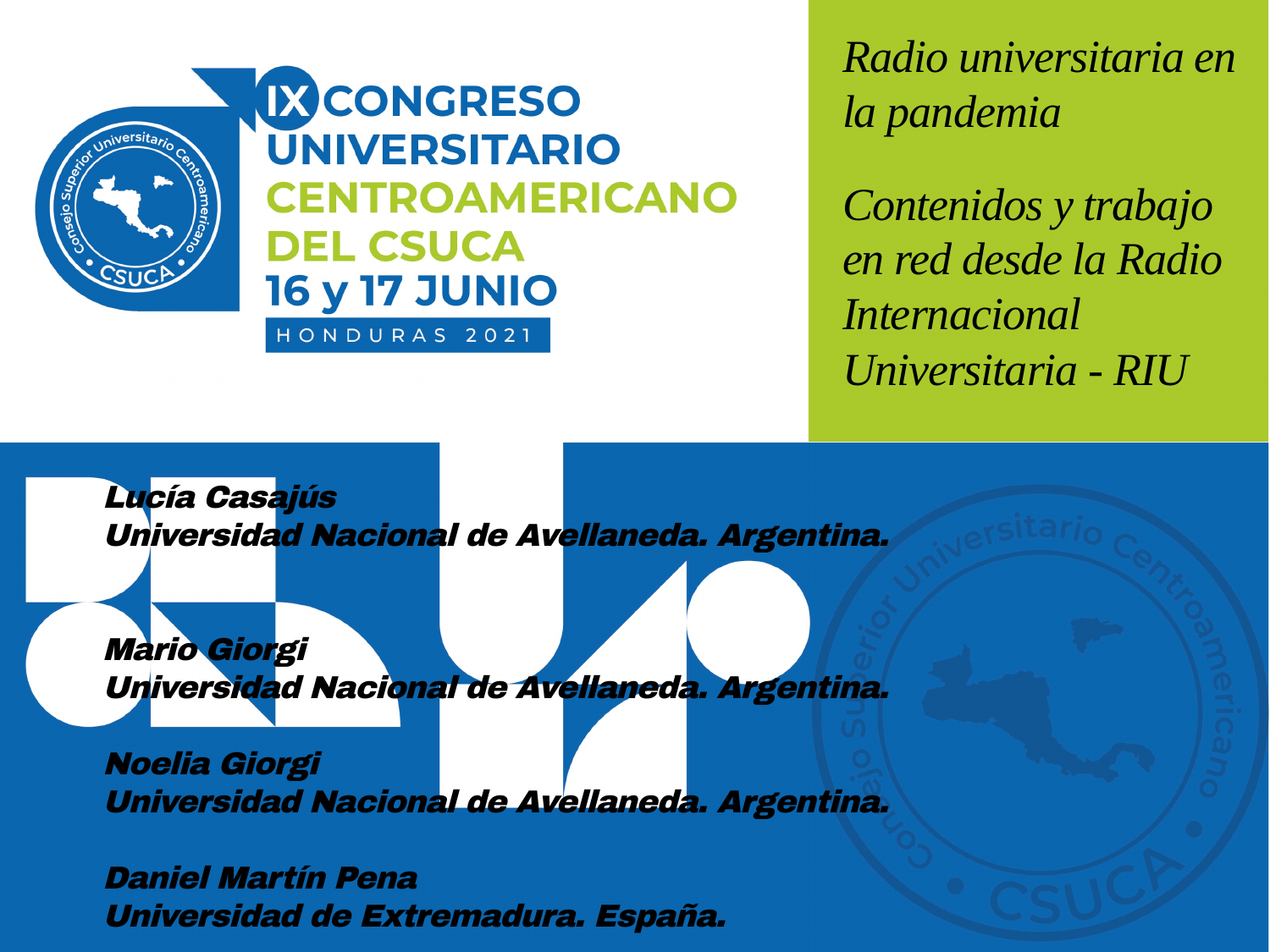

Radio universitaria en la pandemia
Contenidos y trabajo en red desde la Radio Internacional Universitaria - RIU
Lucía Casajús
Universidad Nacional de Avellaneda. Argentina.

Mario Giorgi
Universidad Nacional de Avellaneda. Argentina.
Noelia Giorgi
Universidad Nacional de Avellaneda. Argentina.

Daniel Martín Pena
Universidad de Extremadura. España.